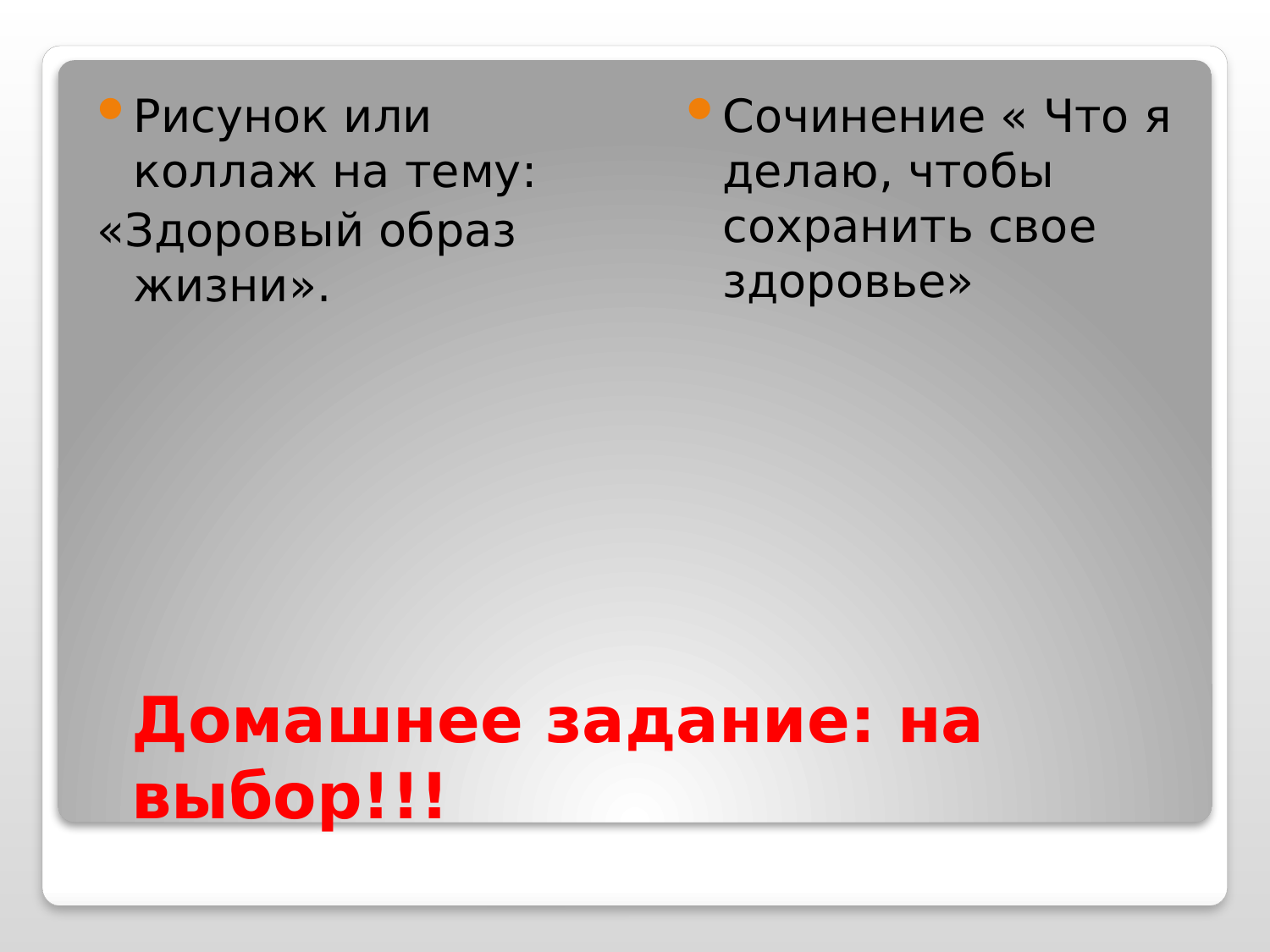

Рисунок или коллаж на тему:
«Здоровый образ жизни».
Сочинение « Что я делаю, чтобы сохранить свое здоровье»

# Домашнее задание: на выбор!!!